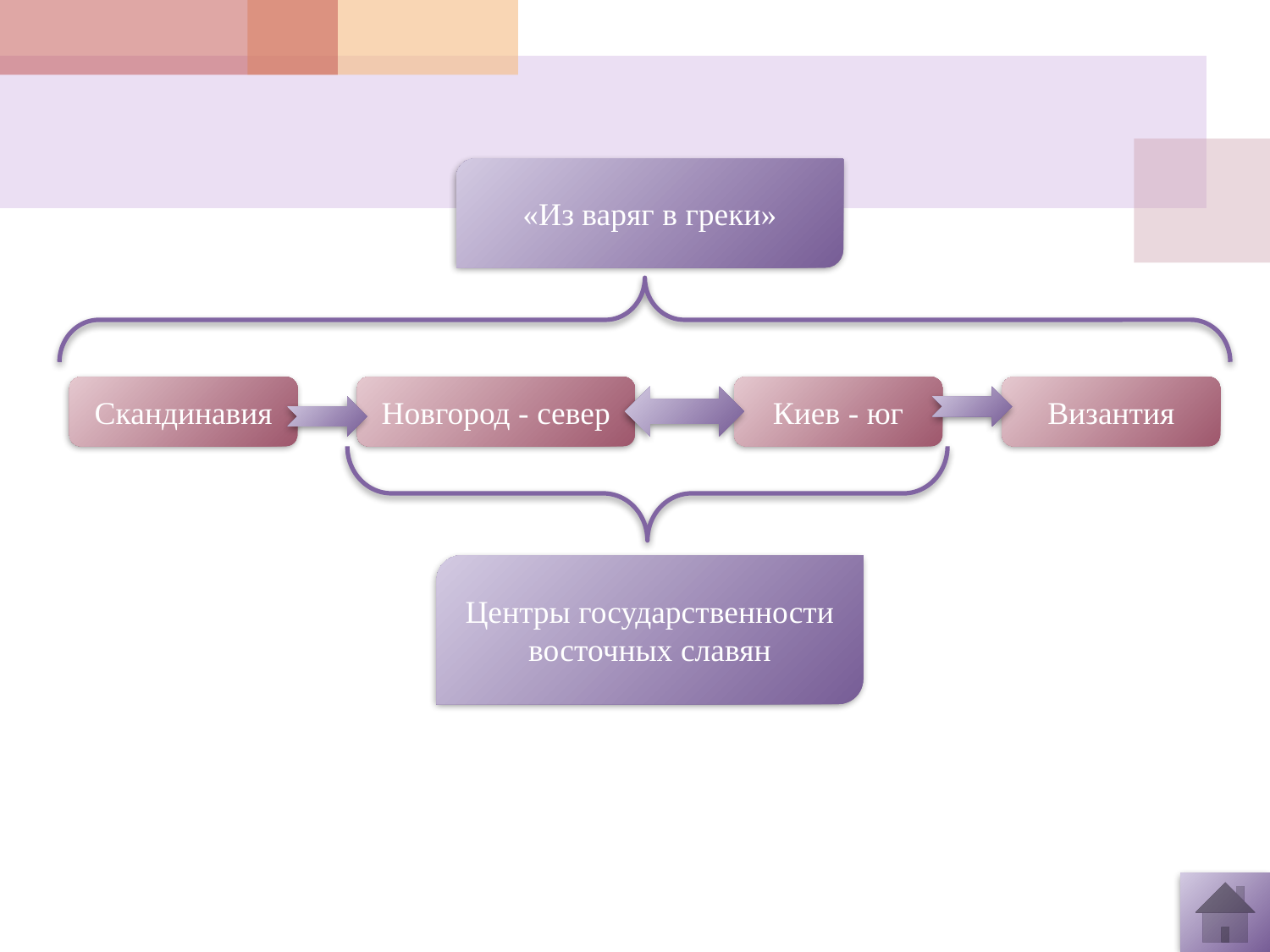

«Из варяг в греки»

Скандинавия
Новгород - север
Киев - юг
Византия

Центры государственности восточных славян